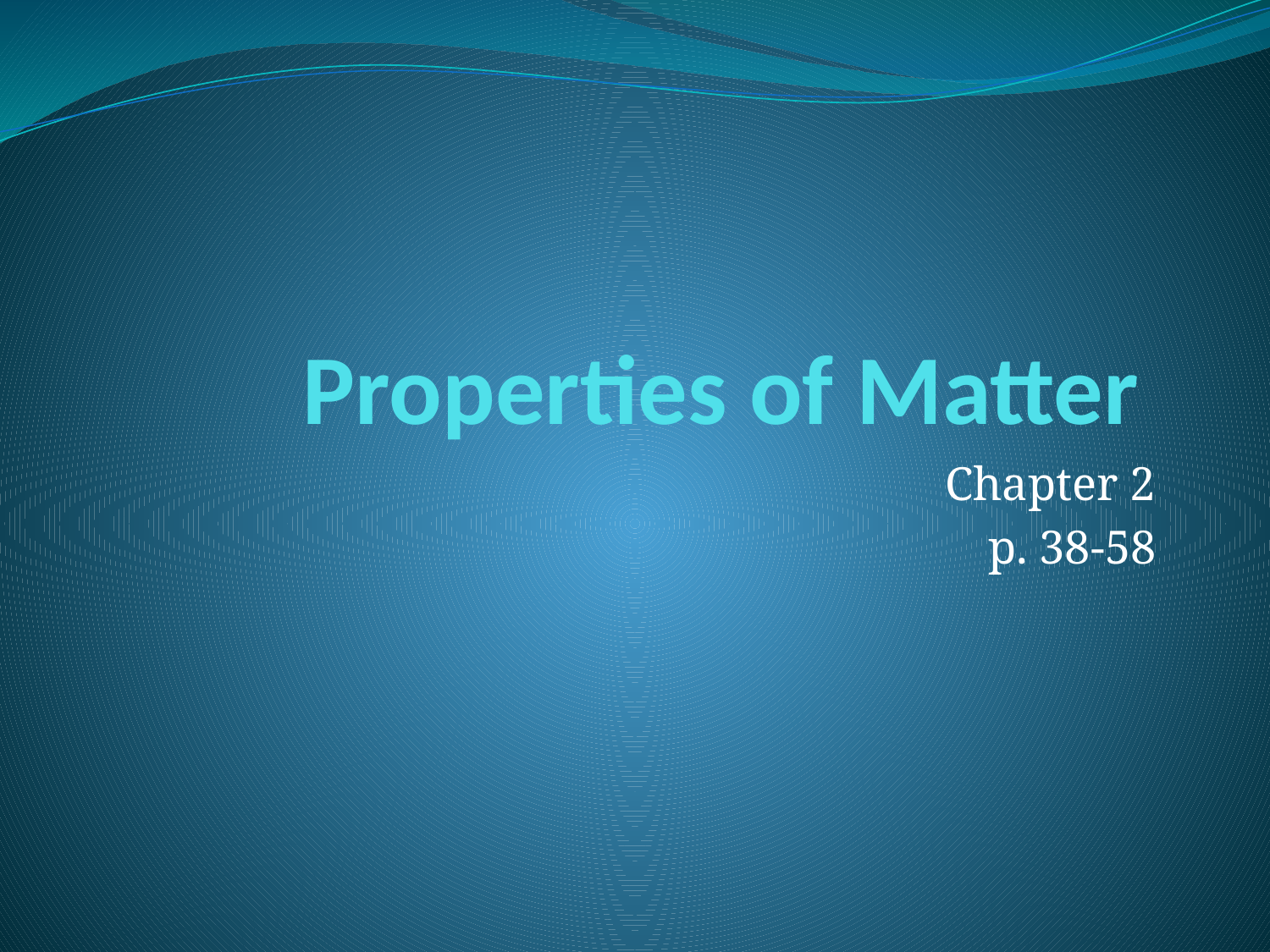

# Properties of Matter
Chapter 2
p. 38-58